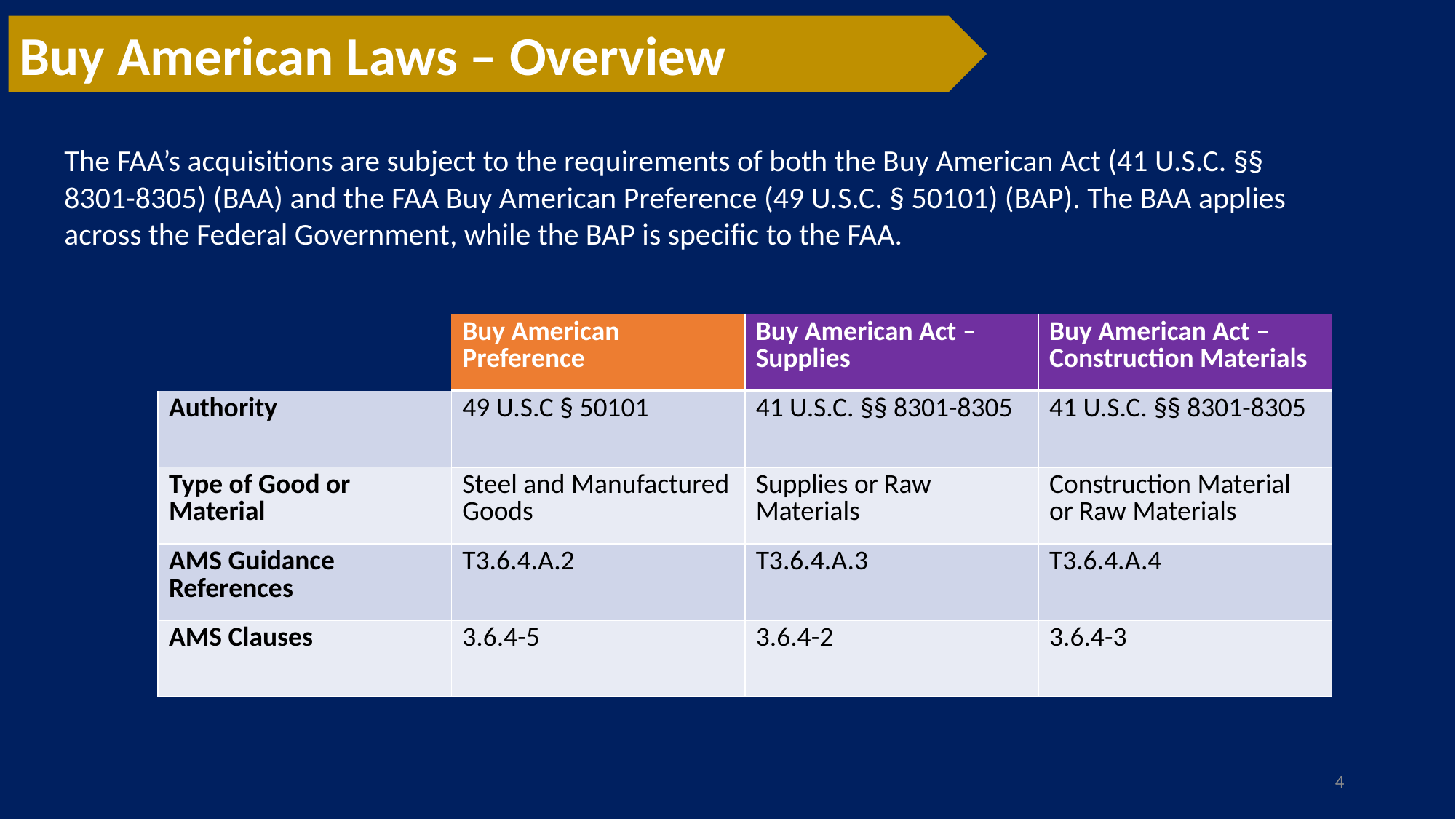

Buy American Laws – Overview
The FAA’s acquisitions are subject to the requirements of both the Buy American Act (41 U.S.C. §§ 8301-8305) (BAA) and the FAA Buy American Preference (49 U.S.C. § 50101) (BAP). The BAA applies across the Federal Government, while the BAP is specific to the FAA.
|  | Buy American Preference | Buy American Act – Supplies | Buy American Act – Construction Materials |
| --- | --- | --- | --- |
| Authority | 49 U.S.C § 50101 | 41 U.S.C. §§ 8301-8305 | 41 U.S.C. §§ 8301-8305 |
| Type of Good or Material | Steel and Manufactured Goods | Supplies or Raw Materials | Construction Material or Raw Materials |
| AMS Guidance References | T3.6.4.A.2 | T3.6.4.A.3 | T3.6.4.A.4 |
| AMS Clauses | 3.6.4-5 | 3.6.4-2 | 3.6.4-3 |
4